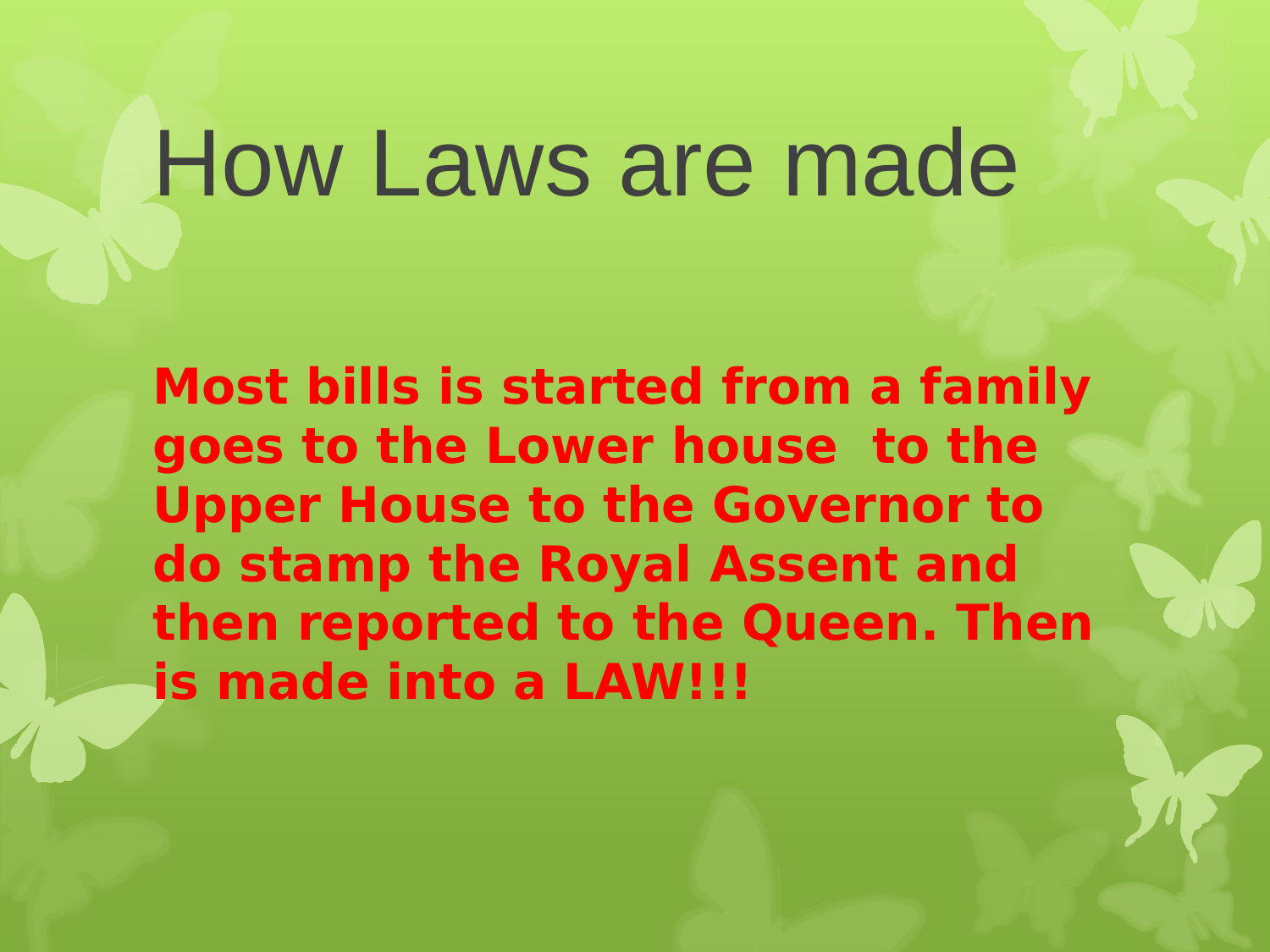

# How Laws are made
Most bills is started from a family goes to the Lower house  to the Upper House to the Governor to do stamp the Royal Assent and then reported to the Queen. Then is made into a LAW!!!